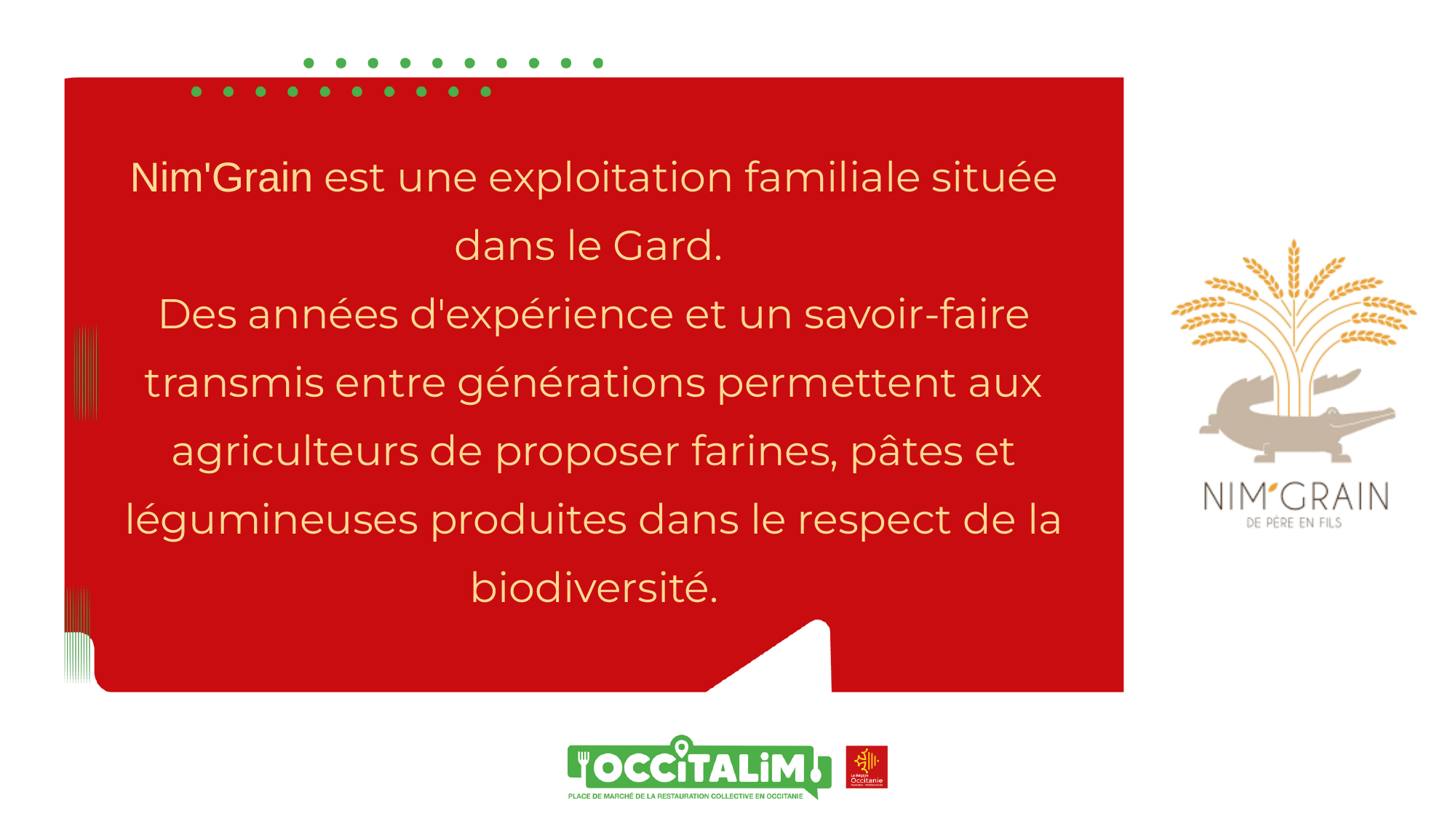

Nim'Grain est une exploitation familiale située dans le Gard.
Des années d'expérience et un savoir-faire transmis entre générations permettent aux agriculteurs de proposer farines, pâtes et légumineuses produites dans le respect de la biodiversité.